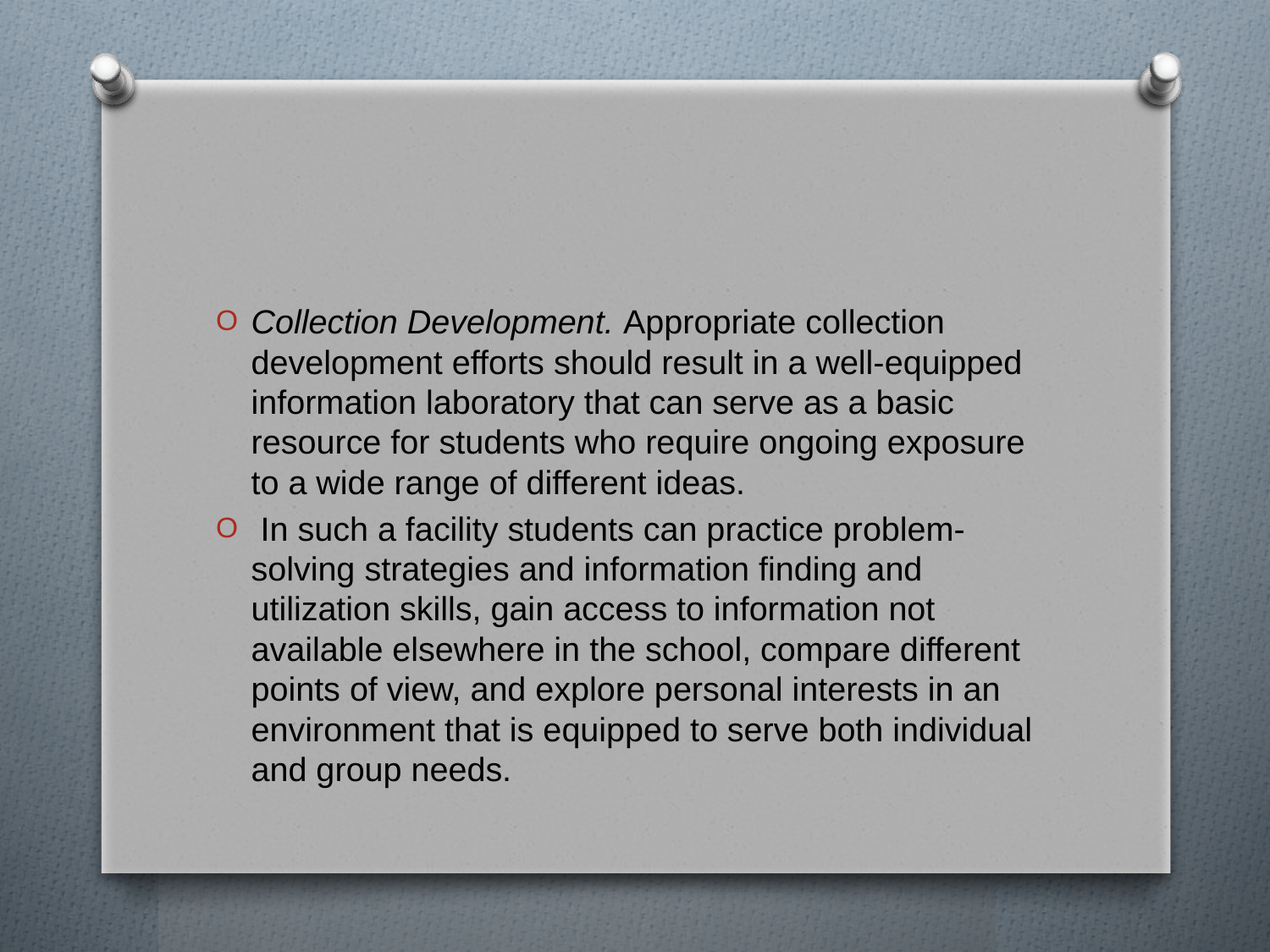

#
Collection Development. Appropriate collection development efforts should result in a well-equipped information laboratory that can serve as a basic resource for students who require ongoing exposure to a wide range of different ideas.
 In such a facility students can practice problem-solving strategies and information finding and utilization skills, gain access to information not available elsewhere in the school, compare different points of view, and explore personal interests in an environment that is equipped to serve both individual and group needs.